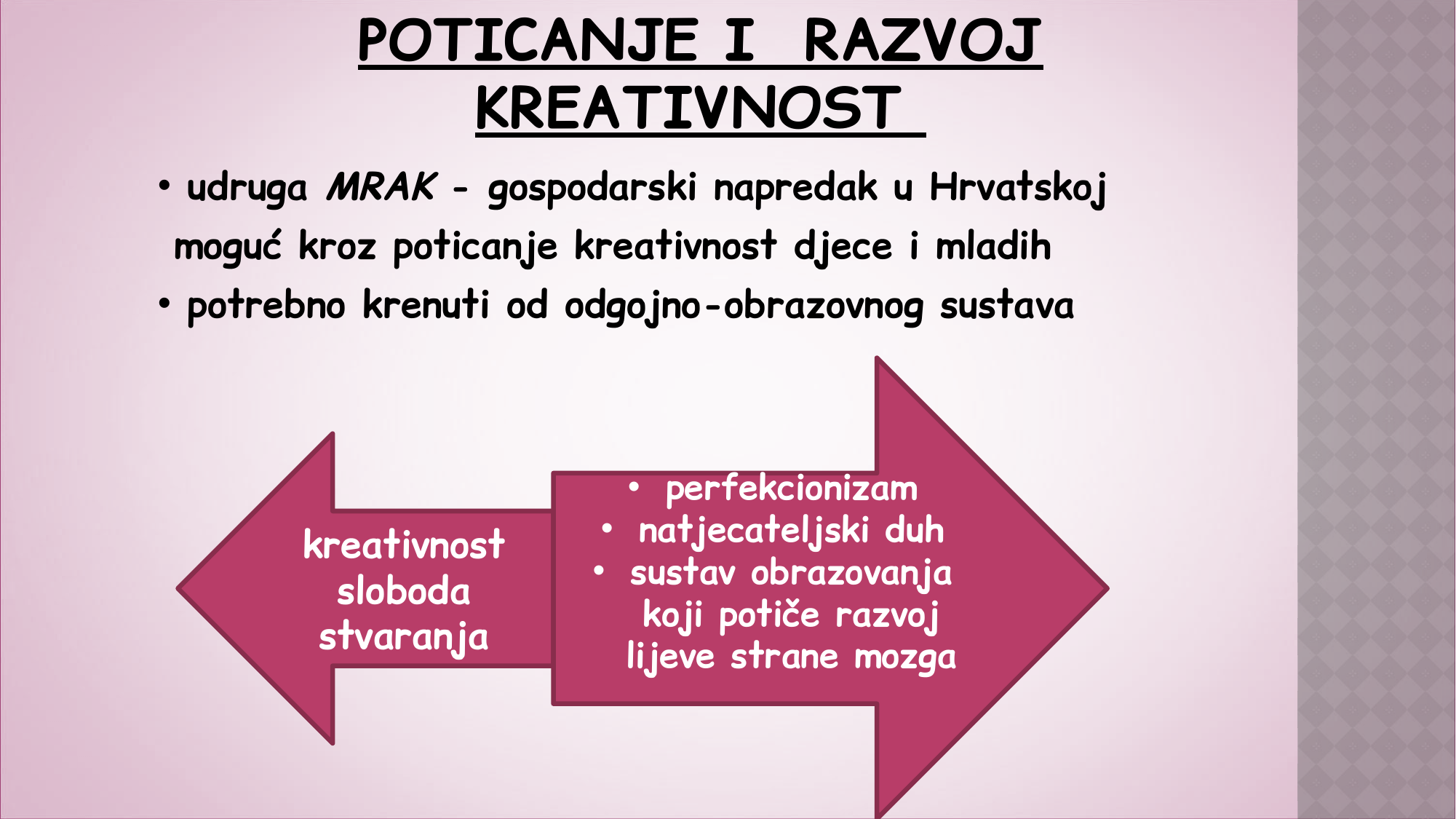

# POTICANJE I  RAZVOJ KREATIVNOST
 udruga MRAK - gospodarski napredak u Hrvatskoj
 moguć kroz poticanje kreativnost djece i mladih
 potrebno krenuti od odgojno-obrazovnog sustava

perfekcionizam
natjecateljski duh
sustav obrazovanja koji potiče razvoj lijeve strane mozga

kreativnost
sloboda stvaranja